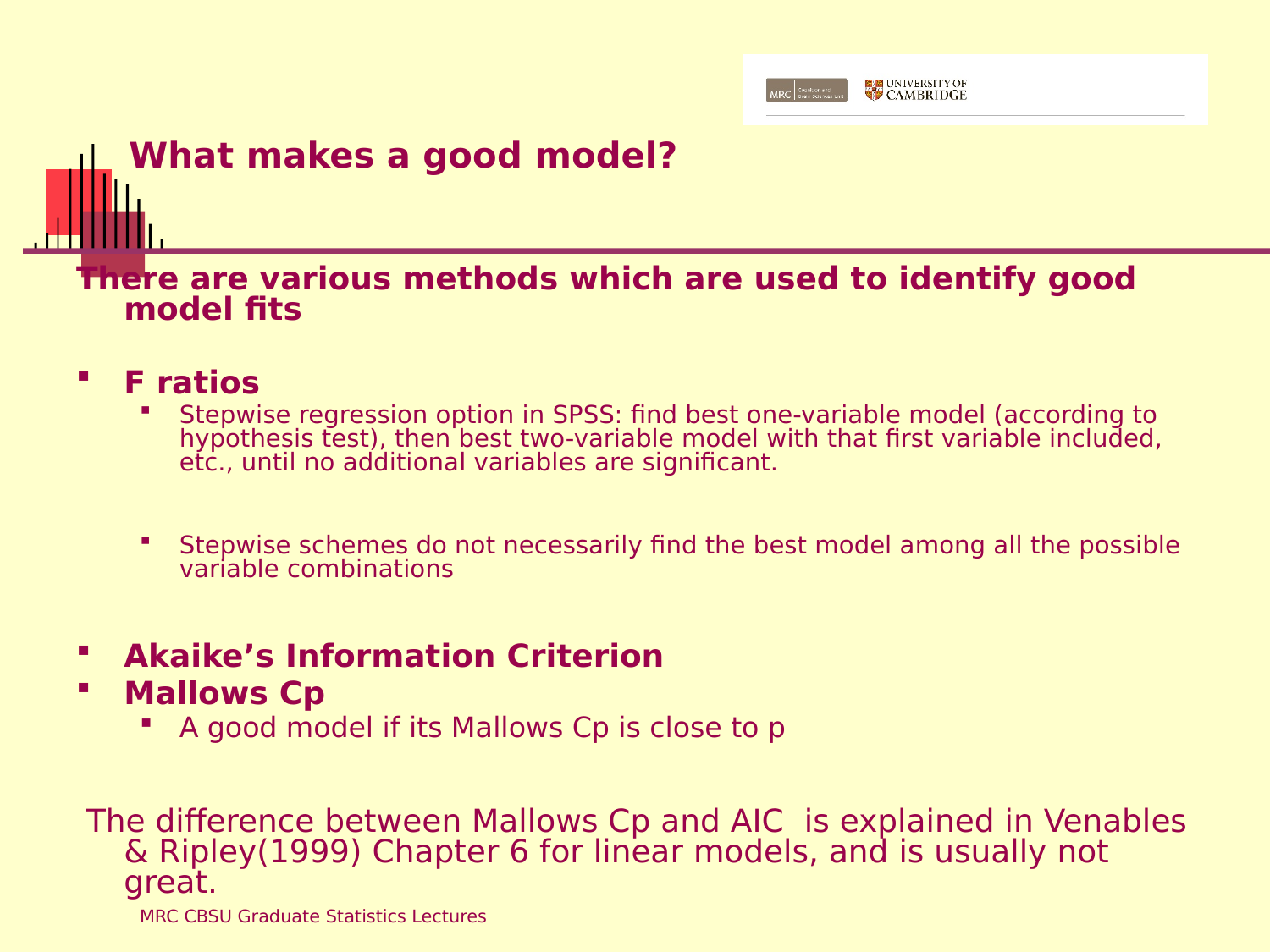

# What makes a good model?

There are various methods which are used to identify good model fits

F ratios
Stepwise regression option in SPSS: find best one-variable model (according to hypothesis test), then best two-variable model with that first variable included, etc., until no additional variables are significant.

Stepwise schemes do not necessarily find the best model among all the possible variable combinations

Akaike’s Information Criterion
Mallows Cp
A good model if its Mallows Cp is close to p

 The difference between Mallows Cp and AIC  is explained in Venables & Ripley(1999) Chapter 6 for linear models, and is usually not great.
MRC CBSU Graduate Statistics Lectures